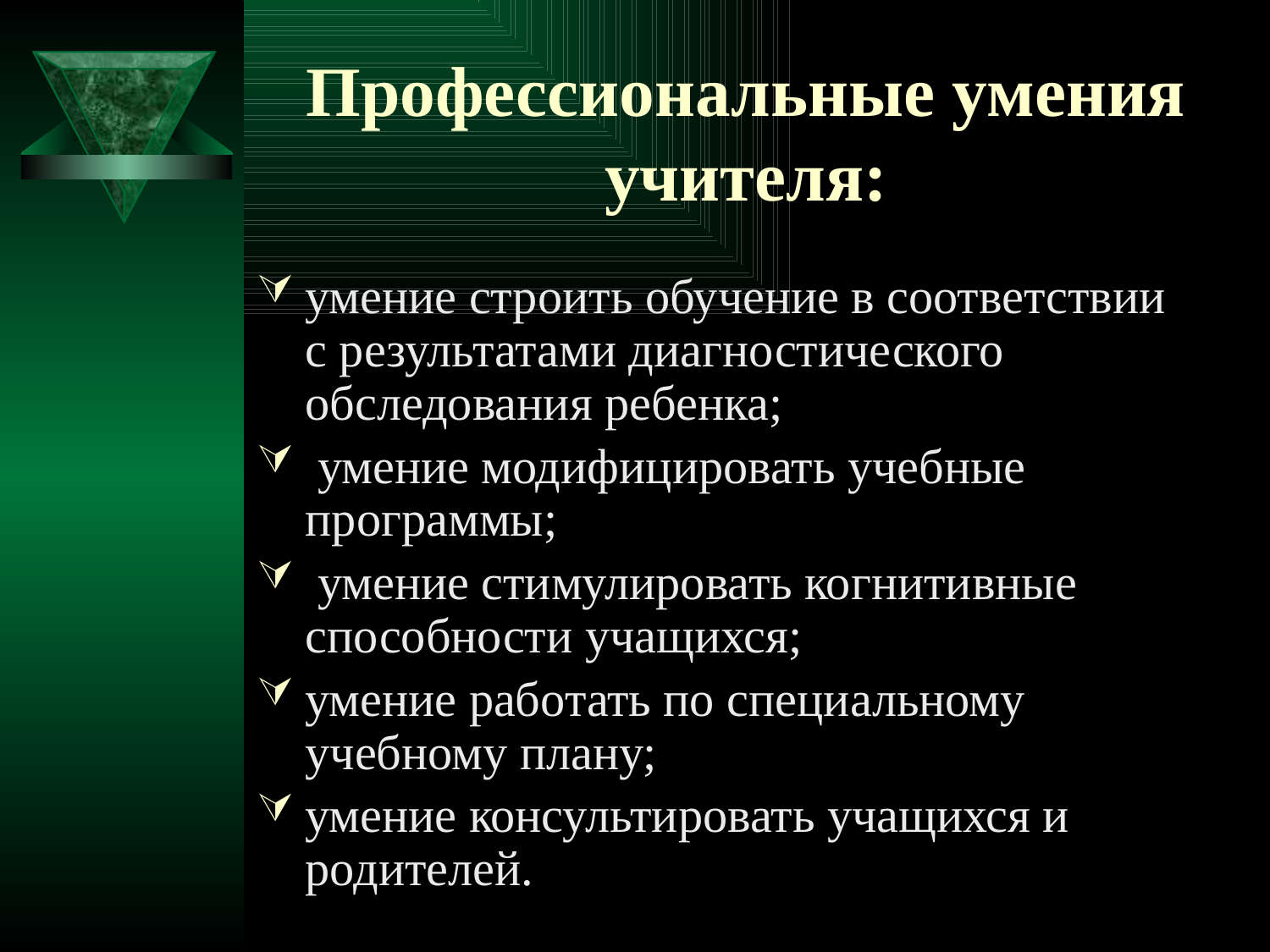

# Профессиональные умения учителя:
умение строить обучение в соответствии с результатами диагностического обследования ребенка;
 умение модифицировать учебные программы;
 умение стимулировать когнитивные способности учащихся;
умение работать по специальному учебному плану;
умение консультировать учащихся и родителей.